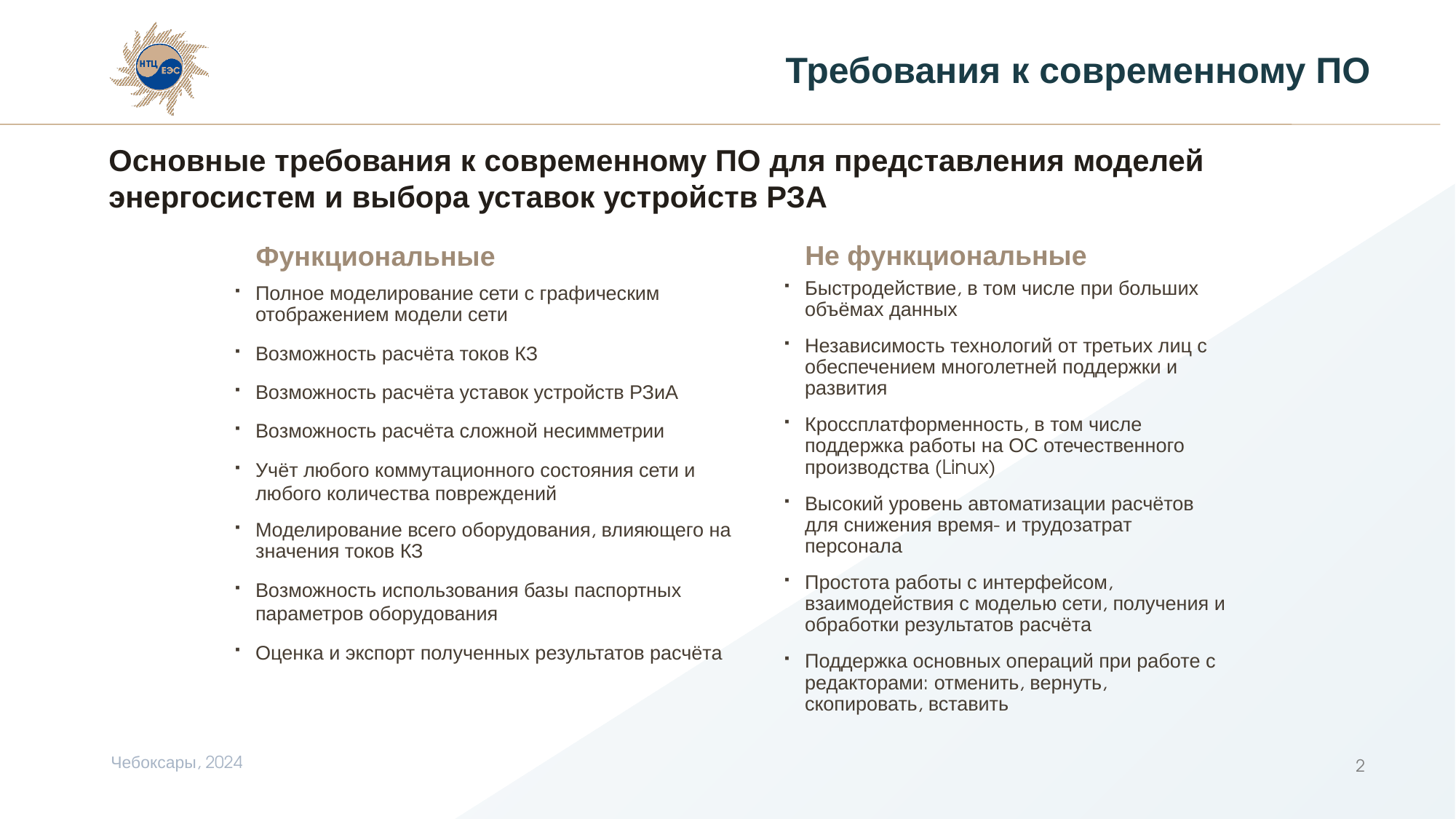

Требования к современному ПО

# Основные требования к современному ПО для представления моделей энергосистем и выбора уставок устройств РЗА
Не функциональные
Функциональные
Полное моделирование сети с графическим отображением модели сети
Возможность расчёта токов КЗ
Возможность расчёта уставок устройств РЗиА
Возможность расчёта сложной несимметрии
Учёт любого коммутационного состояния сети и любого количества повреждений
Моделирование всего оборудования, влияющего на значения токов КЗ
Возможность использования базы паспортных параметров оборудования
Оценка и экспорт полученных результатов расчёта

Быстродействие, в том числе при больших объёмах данных
Независимость технологий от третьих лиц с обеспечением многолетней поддержки и развития
Кроссплатформенность, в том числе поддержка работы на ОС отечественного производства (Linux)
Высокий уровень автоматизации расчётов для снижения время- и трудозатрат персонала
Простота работы с интерфейсом, взаимодействия с моделью сети, получения и обработки результатов расчёта
Поддержка основных операций при работе с редакторами: отменить, вернуть, скопировать, вставить

Чебоксары, 2024
2